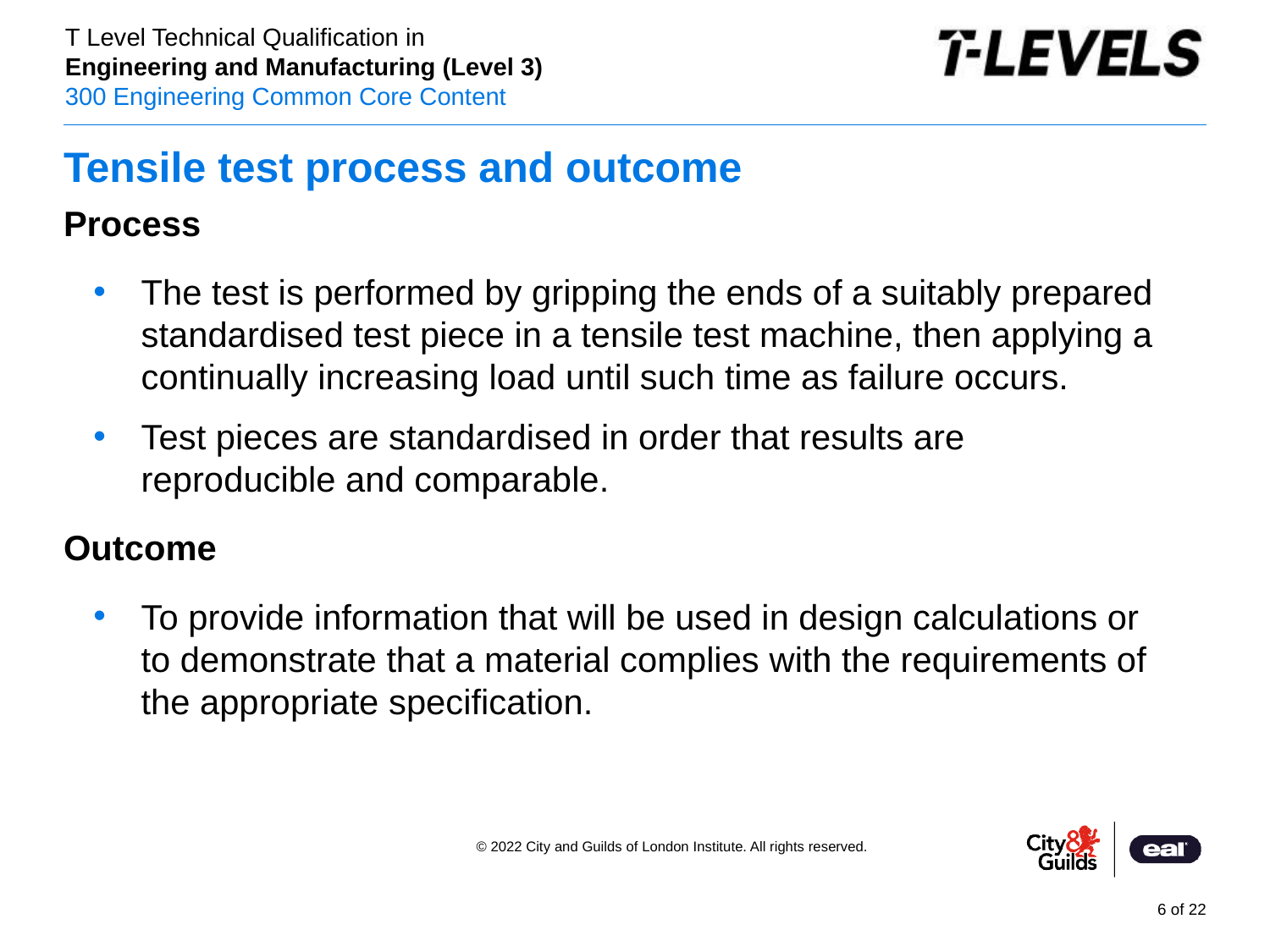

# Tensile test process and outcome
Process
The test is performed by gripping the ends of a suitably prepared standardised test piece in a tensile test machine, then applying a continually increasing load until such time as failure occurs.
Test pieces are standardised in order that results are reproducible and comparable.
Outcome
To provide information that will be used in design calculations or  to demonstrate that a material complies with the requirements of the appropriate specification.